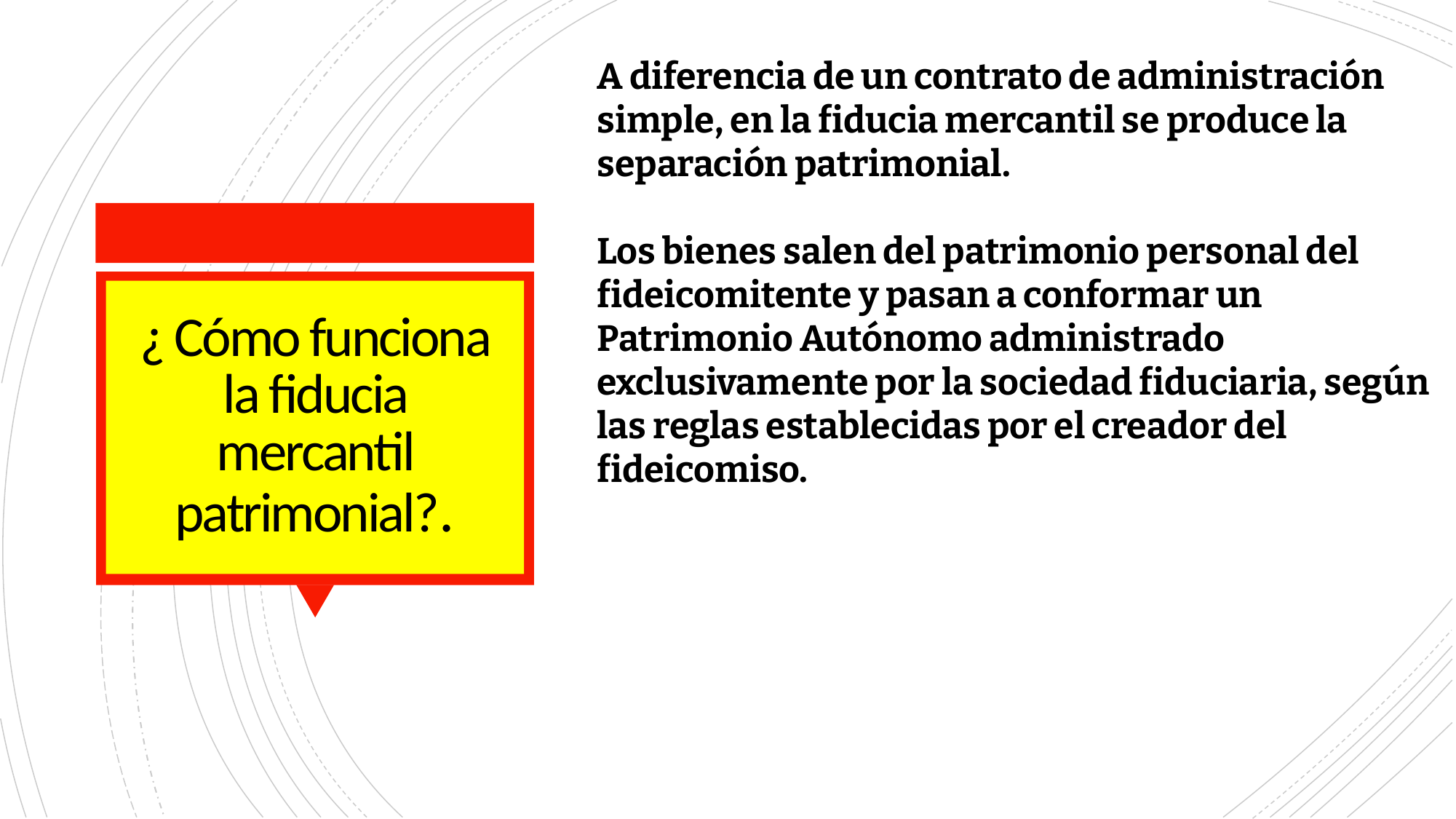

A diferencia de un contrato de administración simple, en la fiducia mercantil se produce la separación patrimonial.

Los bienes salen del patrimonio personal del fideicomitente y pasan a conformar un Patrimonio Autónomo administrado exclusivamente por la sociedad fiduciaria, según las reglas establecidas por el creador del fideicomiso.
# ¿ Cómo funciona la fiducia mercantil patrimonial?.